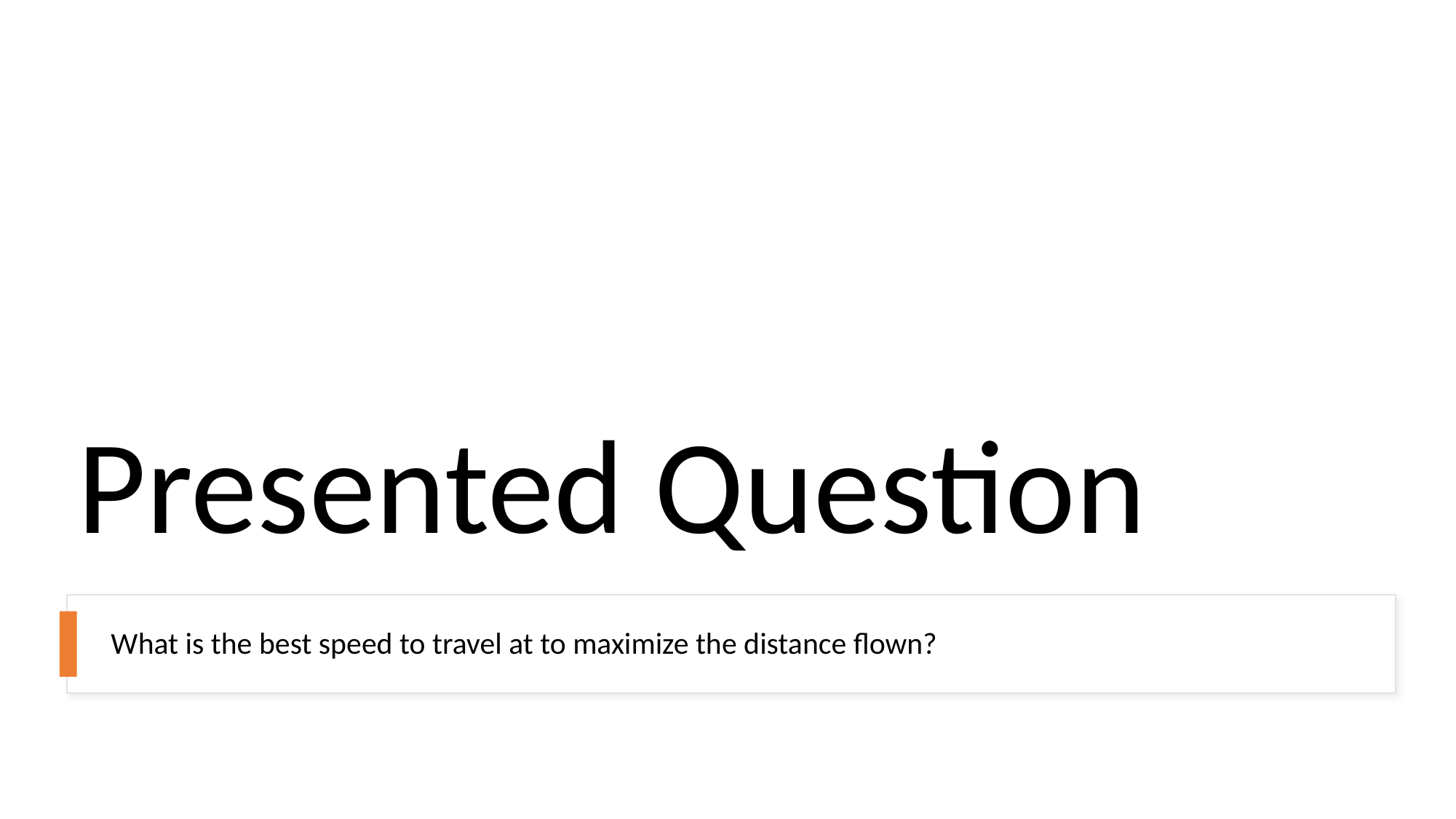

# Presented Question

What is the best speed to travel at to maximize the distance flown?